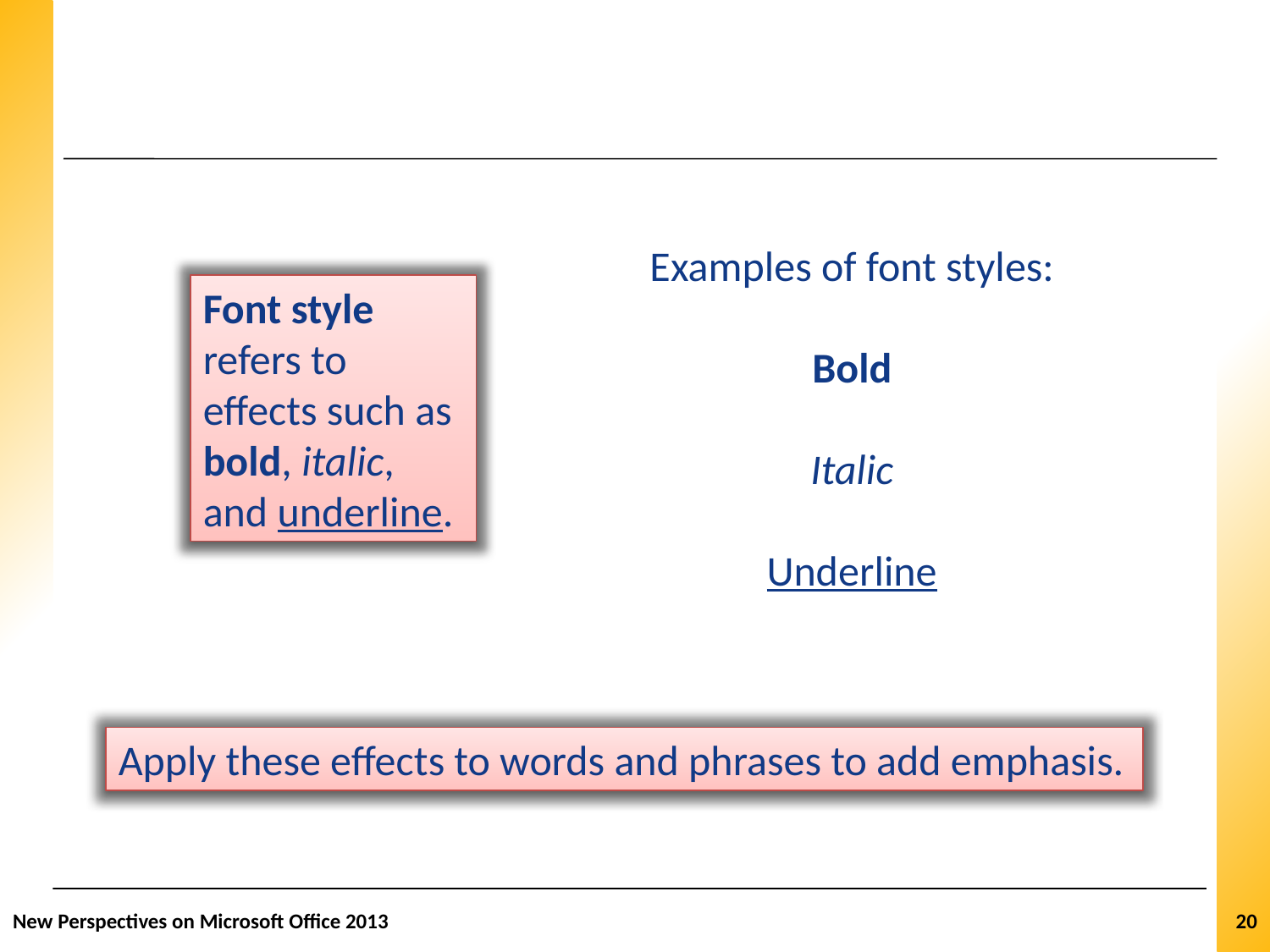

Lesson 2: Format Content
Examples of font styles:

Bold

Italic

Underline
Font style refers to effects such as bold, italic, and underline.
Apply these effects to words and phrases to add emphasis.
New Perspectives on Microsoft Office 2013
20